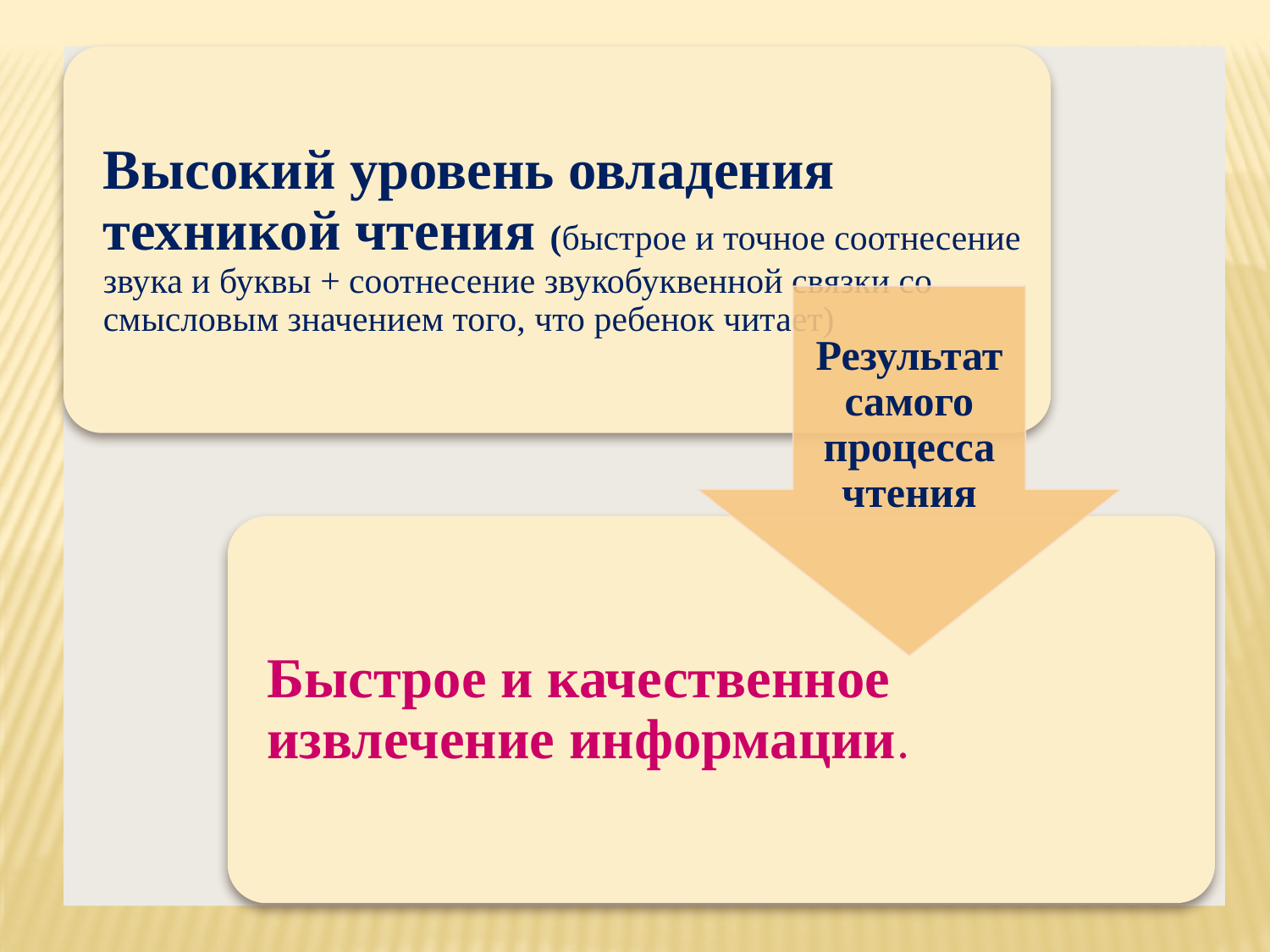

Высокий уровень овладения техникой чтения (быстрое и точное соотнесение звука и буквы + соотнесение звукобуквенной связки со смысловым значением того, что ребенок читает)
Быстрое и качественное извлечение информации.
Результат самого процесса чтения